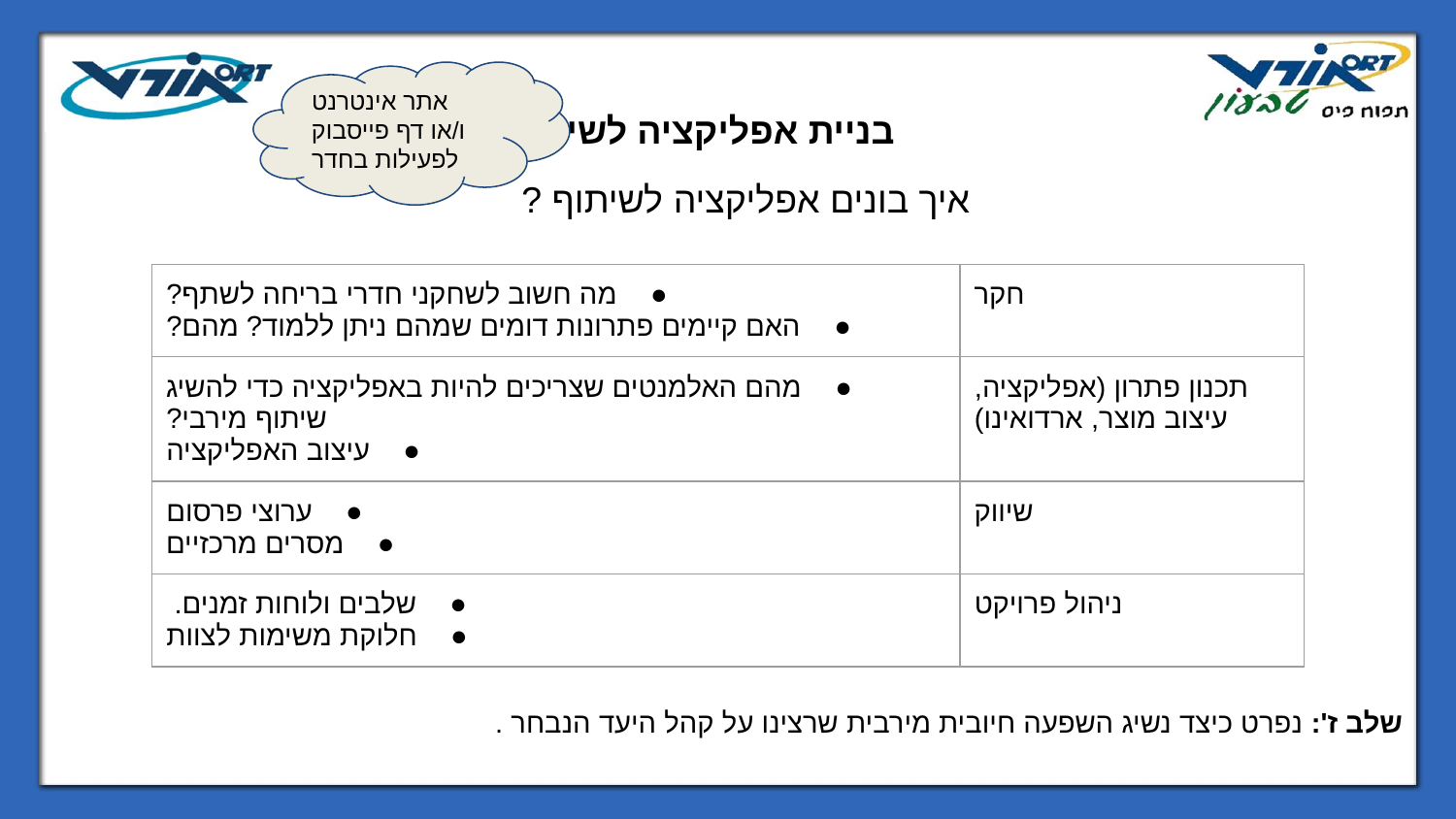

דוגמא:
בניית אפליקציה לשיתוף בין שחקנים
אתר אינטרנט ו/או דף פייסבוק לפעילות בחדר
איך בונים אפליקציה לשיתוף ?
| מה חשוב לשחקני חדרי בריחה לשתף? האם קיימים פתרונות דומים שמהם ניתן ללמוד? מהם? | חקר |
| --- | --- |
| מהם האלמנטים שצריכים להיות באפליקציה כדי להשיג שיתוף מירבי? עיצוב האפליקציה | תכנון פתרון (אפליקציה, עיצוב מוצר, ארדואינו) |
| ערוצי פרסום מסרים מרכזיים | שיווק |
| שלבים ולוחות זמנים. חלוקת משימות לצוות | ניהול פרויקט |
שלב ז': נפרט כיצד נשיג השפעה חיובית מירבית שרצינו על קהל היעד הנבחר .